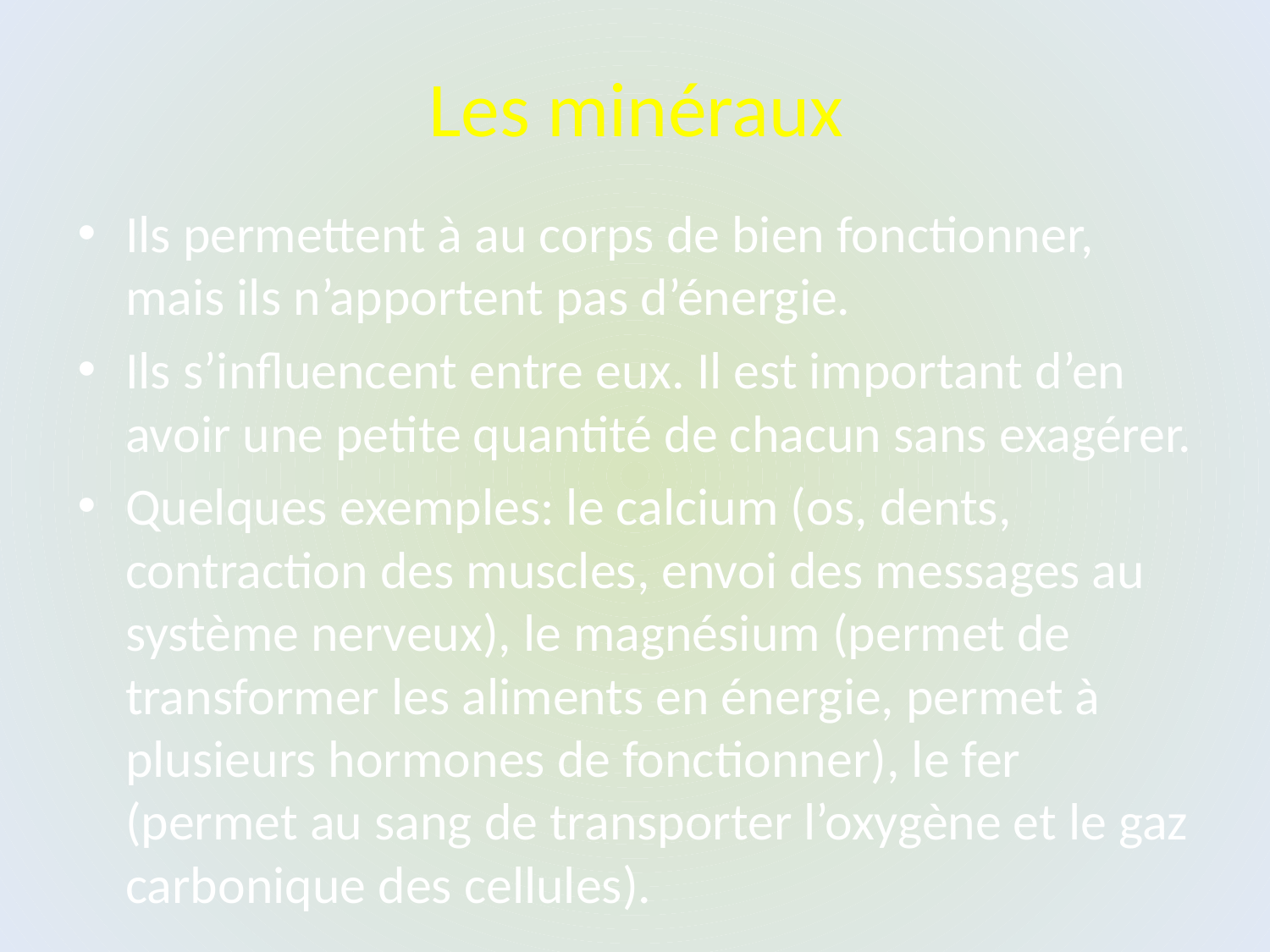

# Les minéraux
Ils permettent à au corps de bien fonctionner, mais ils n’apportent pas d’énergie.
Ils s’influencent entre eux. Il est important d’en avoir une petite quantité de chacun sans exagérer.
Quelques exemples: le calcium (os, dents, contraction des muscles, envoi des messages au système nerveux), le magnésium (permet de transformer les aliments en énergie, permet à plusieurs hormones de fonctionner), le fer (permet au sang de transporter l’oxygène et le gaz carbonique des cellules).